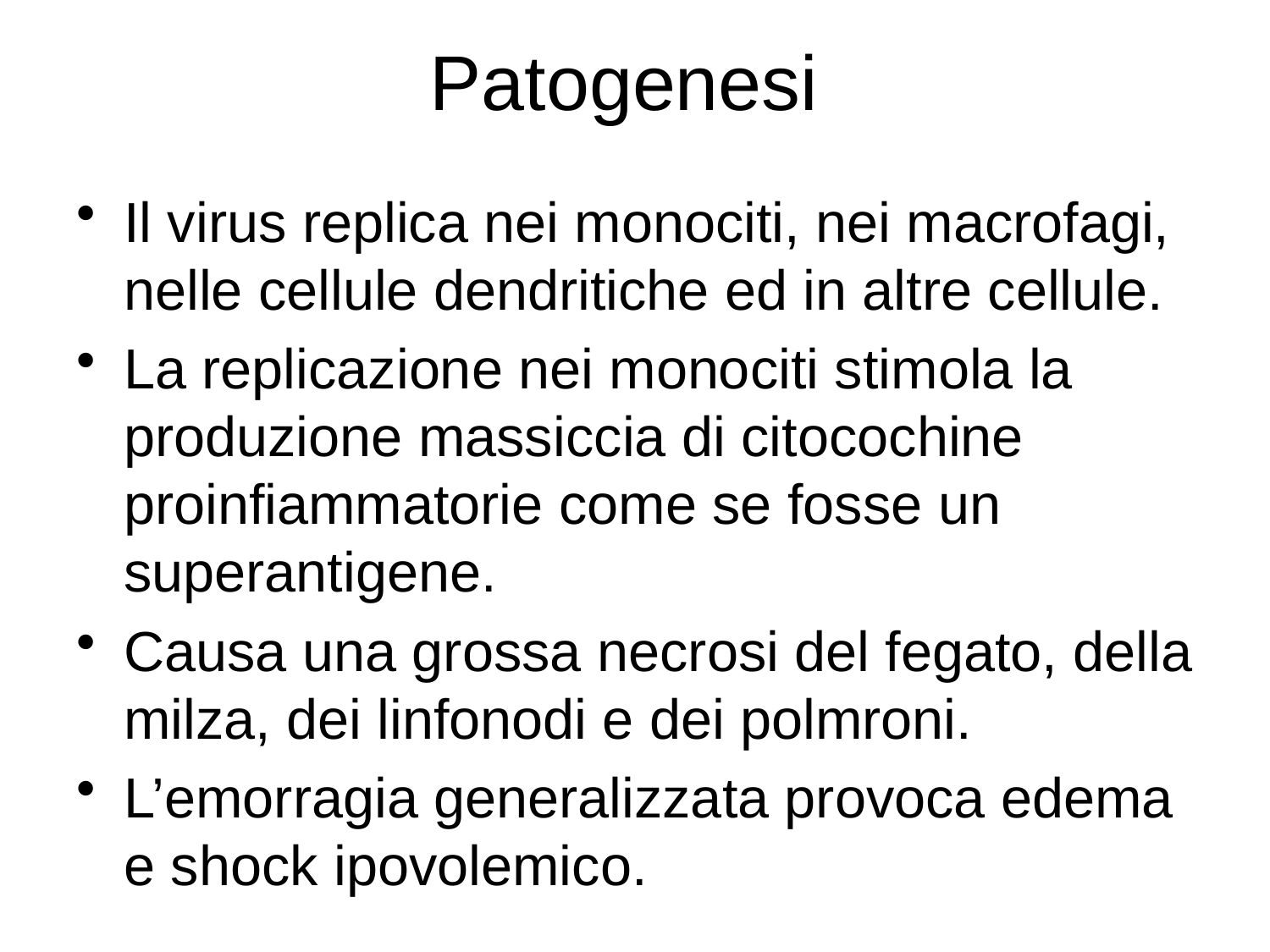

# Patogenesi
Il virus replica nei monociti, nei macrofagi, nelle cellule dendritiche ed in altre cellule.
La replicazione nei monociti stimola la produzione massiccia di citocochine proinfiammatorie come se fosse un superantigene.
Causa una grossa necrosi del fegato, della milza, dei linfonodi e dei polmroni.
L’emorragia generalizzata provoca edema e shock ipovolemico.